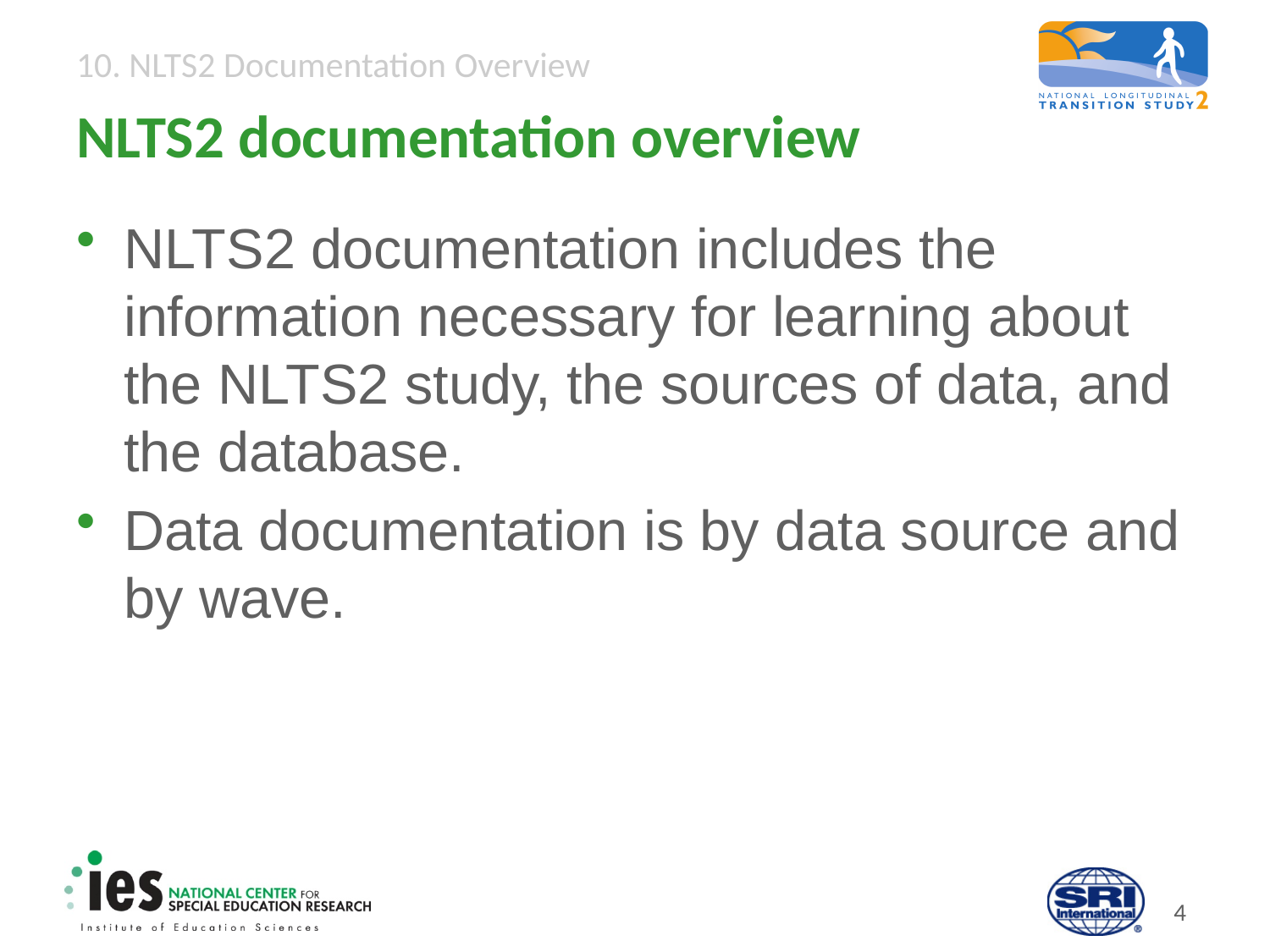

# NLTS2 documentation overview
NLTS2 documentation includes the information necessary for learning about the NLTS2 study, the sources of data, and the database.
Data documentation is by data source and by wave.
4